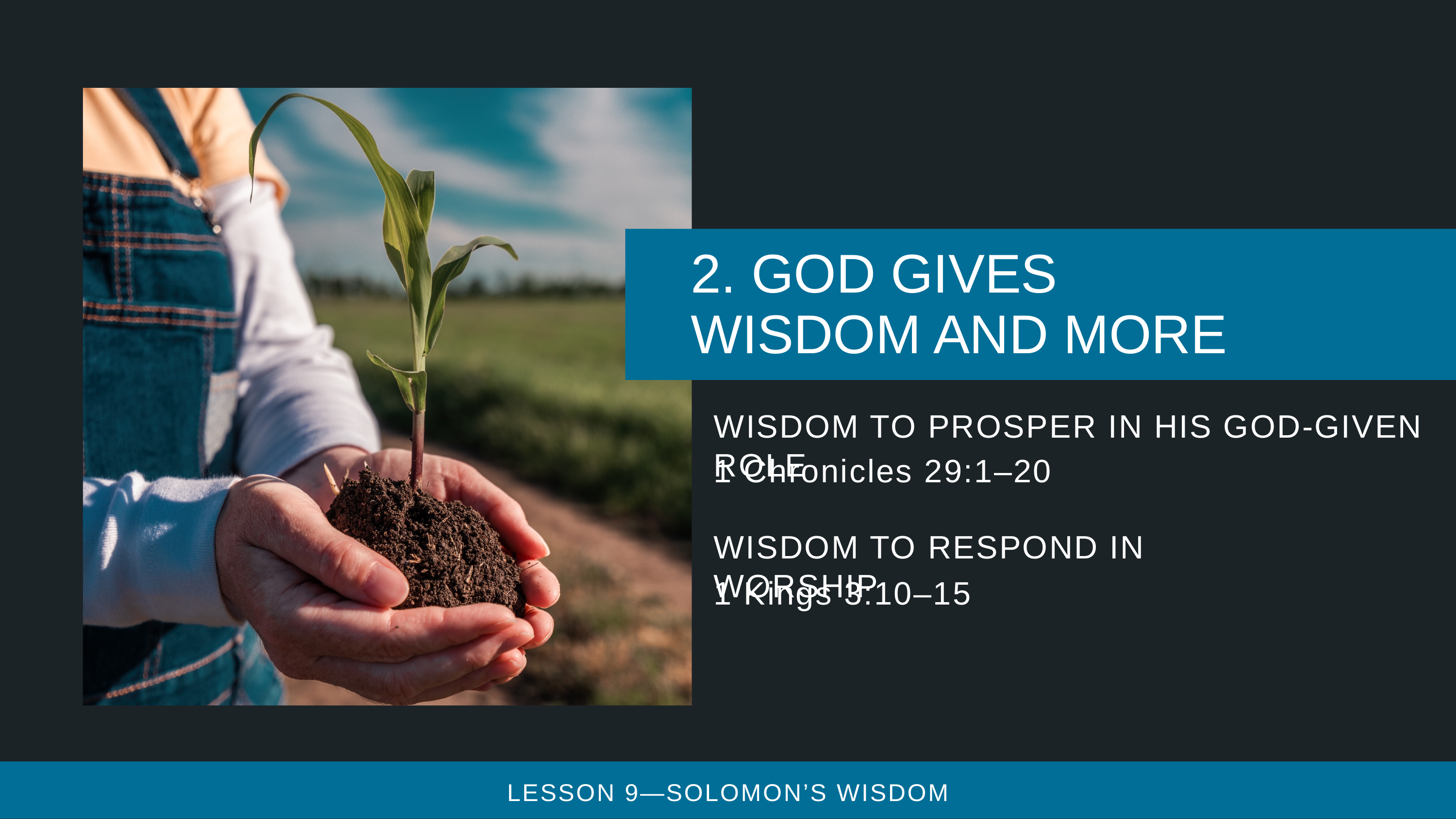

WISDOM TO PROSPER IN HIS GOD-GIVEN ROLE
1 Chronicles 29:1–20
WISDOM TO RESPOND IN WORSHIP
1 Kings 3:10–15